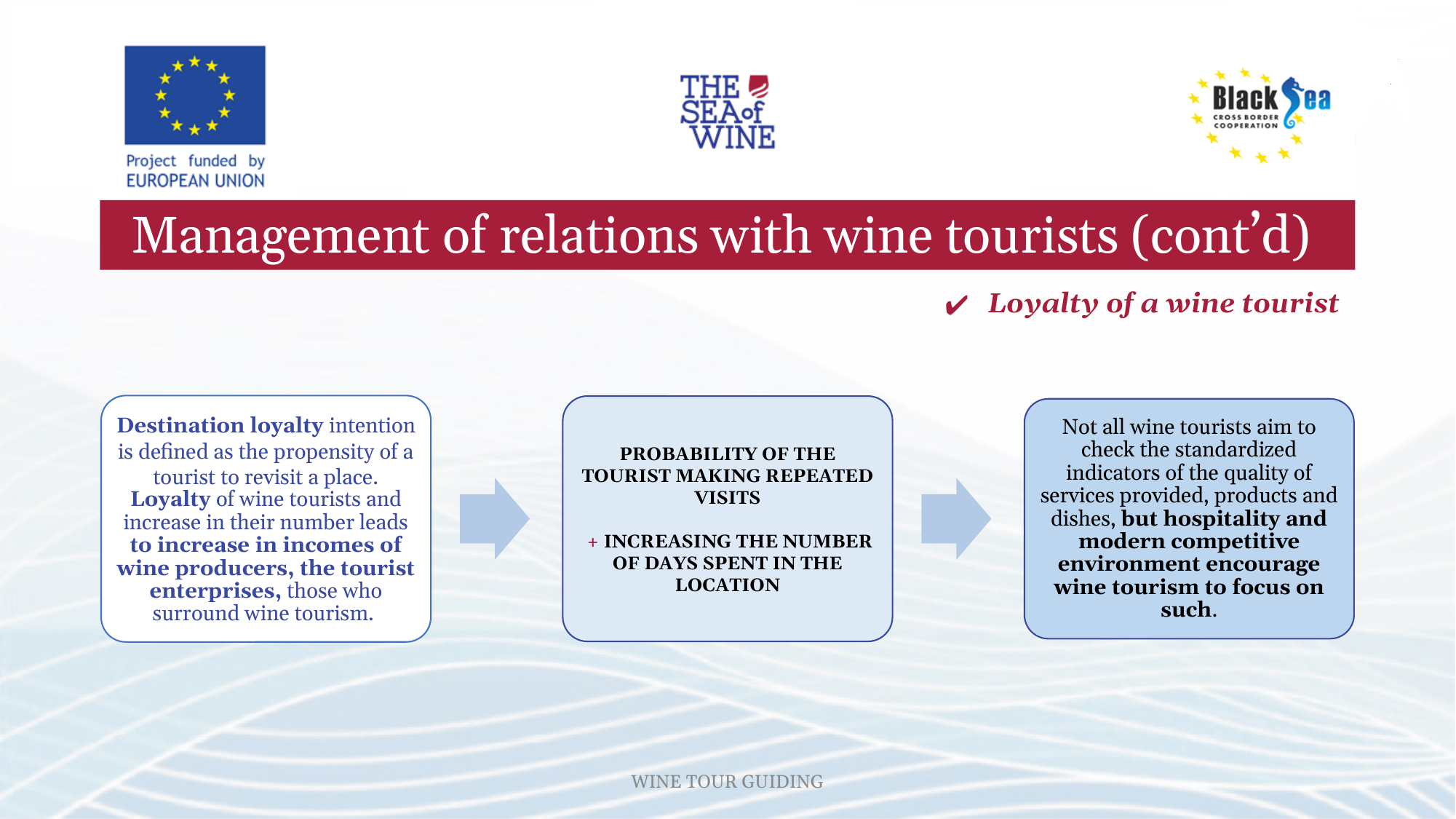

# Management of relations with wine tourists (cont’d)
Loyalty of a wine tourist

Destination loyalty intention is defined as the propensity of a tourist to revisit a place.
Loyalty of wine tourists and increase in their number leads to increase in incomes of wine producers, the tourist enterprises, those who surround wine tourism.
PROBABILITY OF THE TOURIST MAKING REPEATED VISITS

 + INCREASING THE NUMBER OF DAYS SPENT IN THE LOCATION
Not all wine tourists aim to check the standardized indicators of the quality of services provided, products and dishes, but hospitality and modern competitive environment encourage wine tourism to focus on such.

WINE TOUR GUIDING